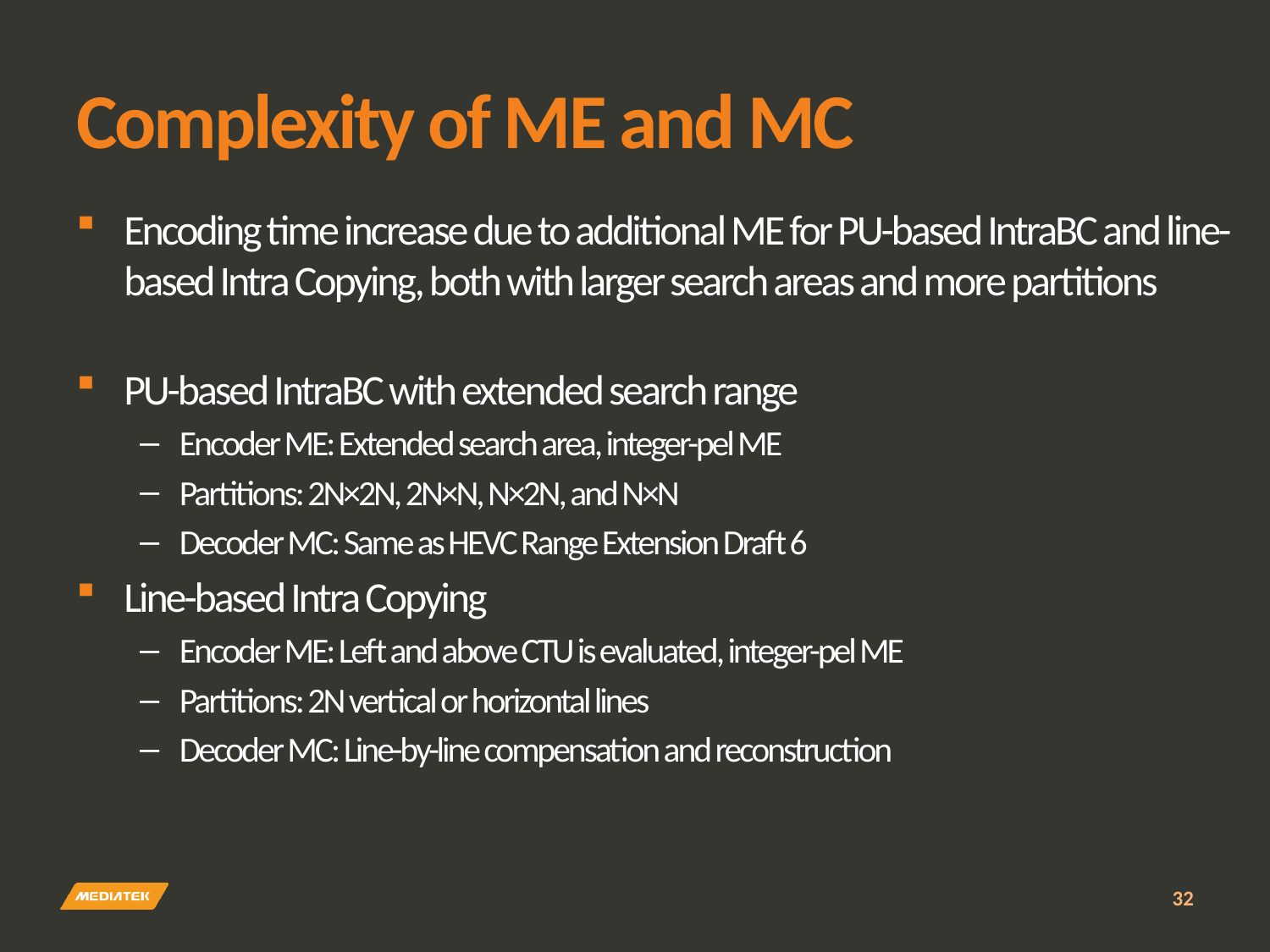

# Complexity of ME and MC
Encoding time increase due to additional ME for PU-based IntraBC and line-based Intra Copying, both with larger search areas and more partitions

PU-based IntraBC with extended search range
Encoder ME: Extended search area, integer-pel ME
Partitions: 2N×2N, 2N×N, N×2N, and N×N
Decoder MC: Same as HEVC Range Extension Draft 6
Line-based Intra Copying
Encoder ME: Left and above CTU is evaluated, integer-pel ME
Partitions: 2N vertical or horizontal lines
Decoder MC: Line-by-line compensation and reconstruction

32